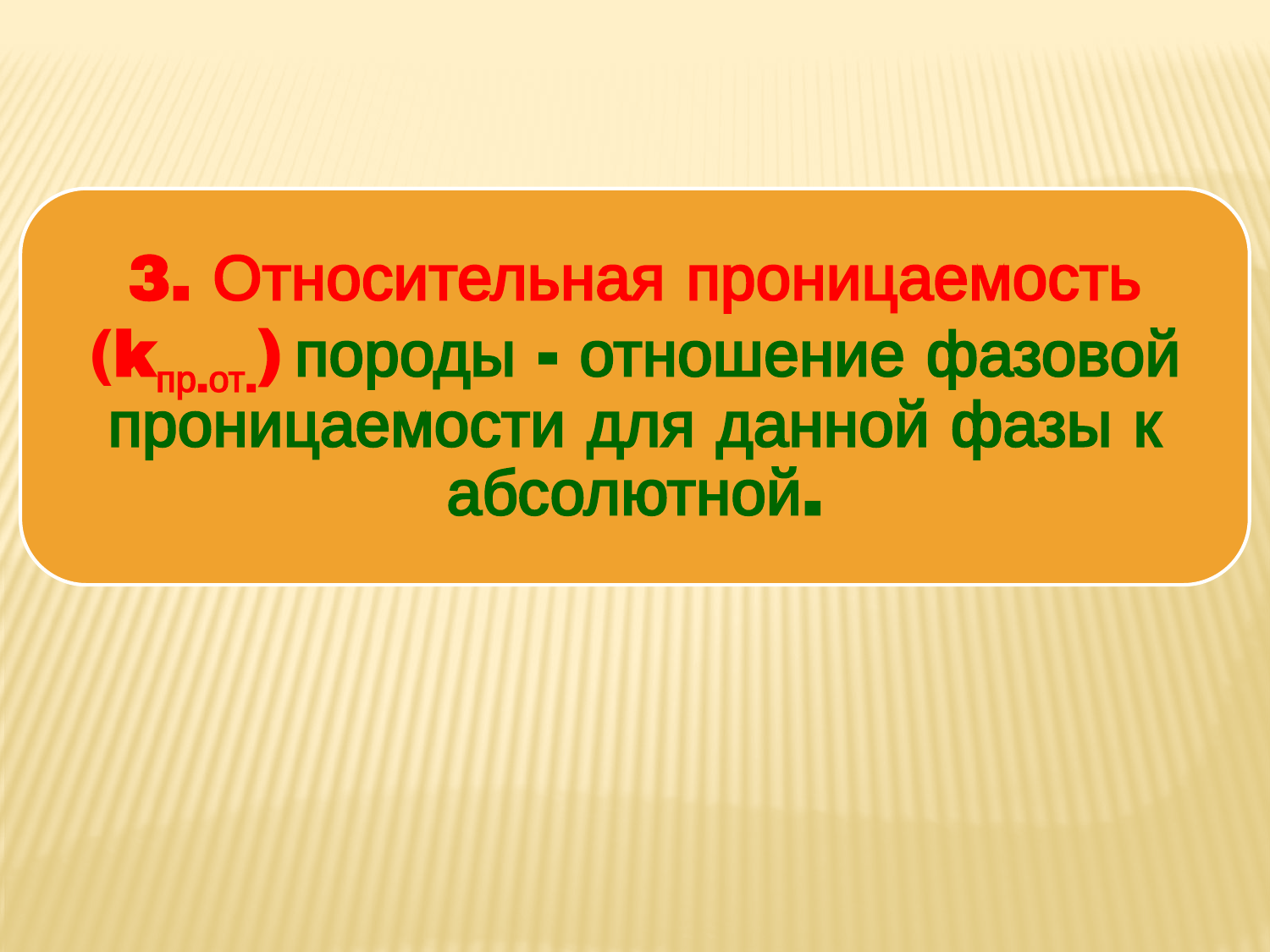

3. Относительная проницаемость (kпр.от.) породы - отношение фазовой проницаемости для данной фазы к абсолютной.